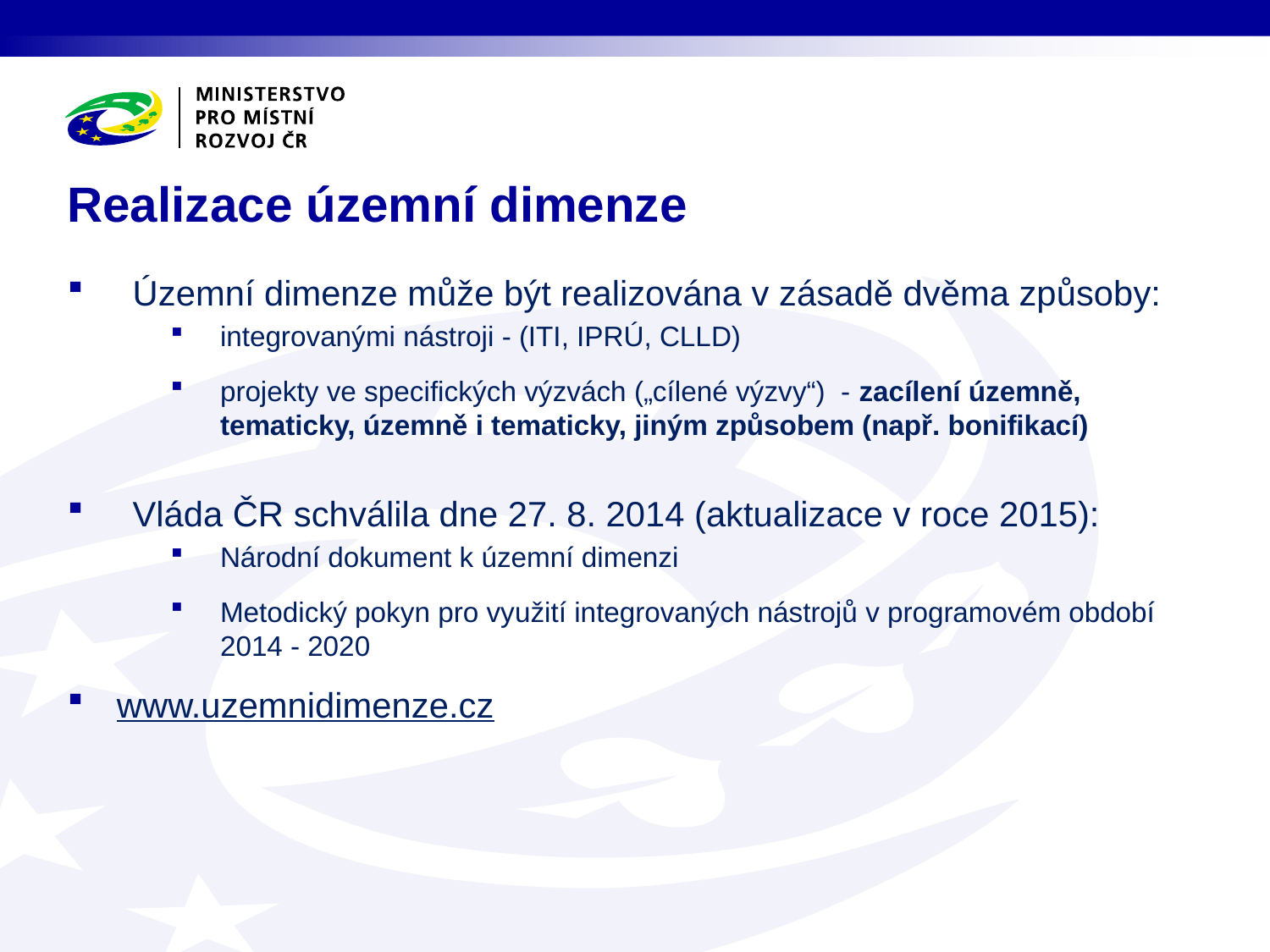

# Realizace územní dimenze
Územní dimenze může být realizována v zásadě dvěma způsoby:
integrovanými nástroji - (ITI, IPRÚ, CLLD)
projekty ve specifických výzvách („cílené výzvy“)  - zacílení územně, tematicky, územně i tematicky, jiným způsobem (např. bonifikací)
Vláda ČR schválila dne 27. 8. 2014 (aktualizace v roce 2015):
Národní dokument k územní dimenzi
Metodický pokyn pro využití integrovaných nástrojů v programovém období 2014 - 2020
www.uzemnidimenze.cz